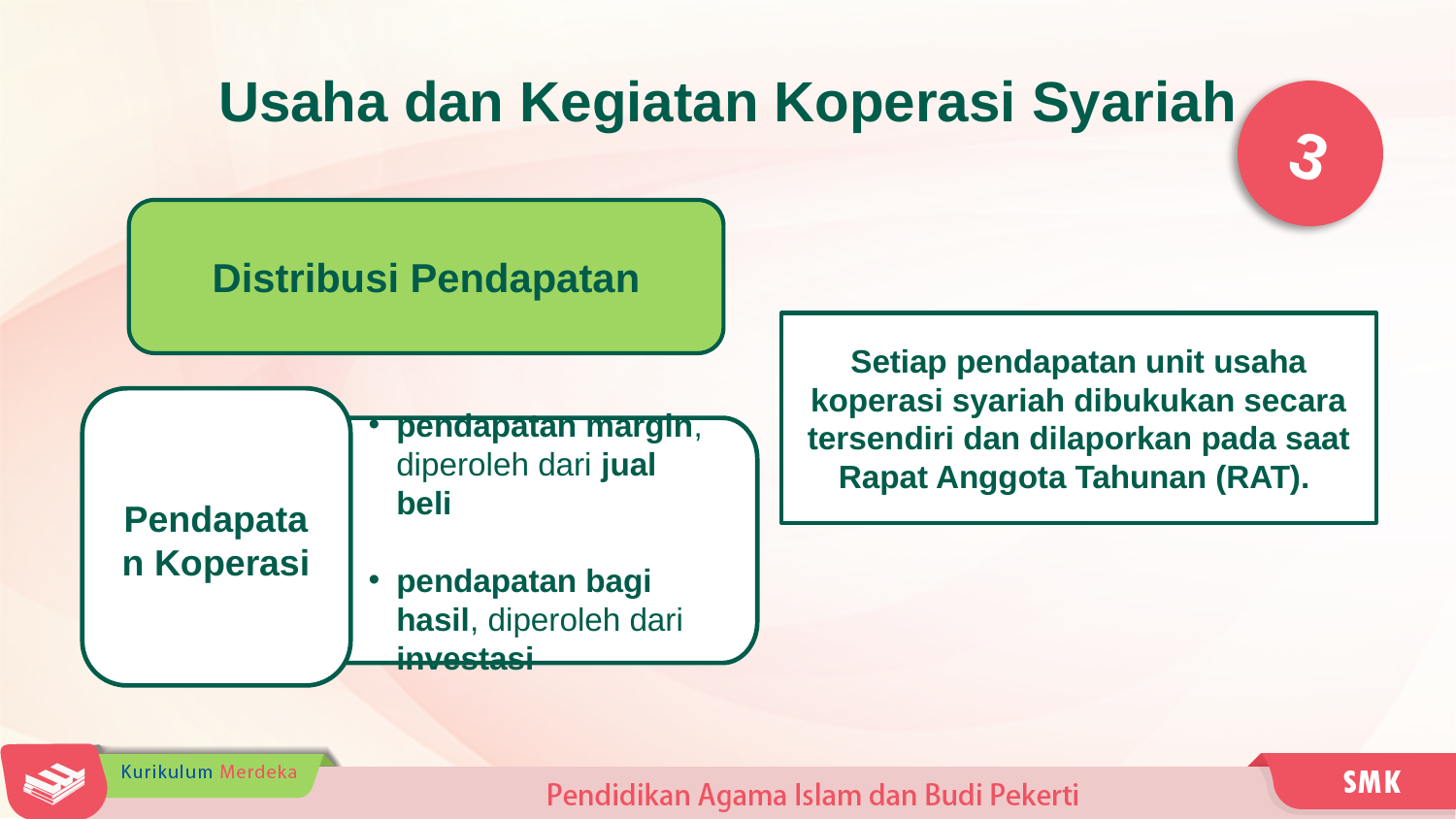

Usaha dan Kegiatan Koperasi Syariah
3
Distribusi Pendapatan
Setiap pendapatan unit usaha koperasi syariah dibukukan secara tersendiri dan dilaporkan pada saat Rapat Anggota Tahunan (RAT).

pendapatan margin, diperoleh dari jual beli

pendapatan bagi hasil, diperoleh dari investasi
Pendapatan Koperasi